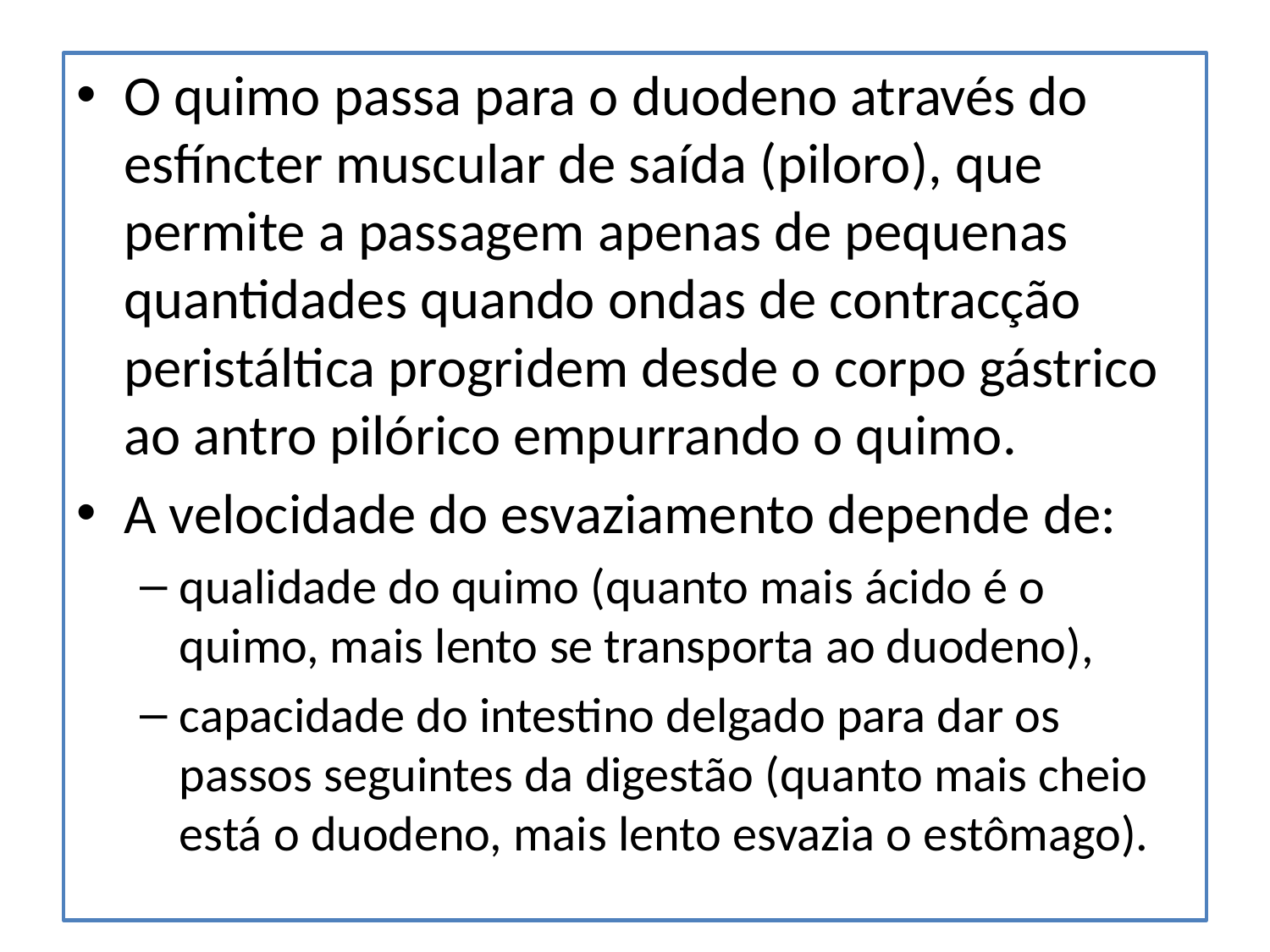

#
O quimo passa para o duodeno através do esfíncter muscular de saída (piloro), que permite a passagem apenas de pequenas quantidades quando ondas de contracção peristáltica progridem desde o corpo gástrico ao antro pilórico empurrando o quimo.
A velocidade do esvaziamento depende de:
qualidade do quimo (quanto mais ácido é o quimo, mais lento se transporta ao duodeno),
capacidade do intestino delgado para dar os passos seguintes da digestão (quanto mais cheio está o duodeno, mais lento esvazia o estômago).